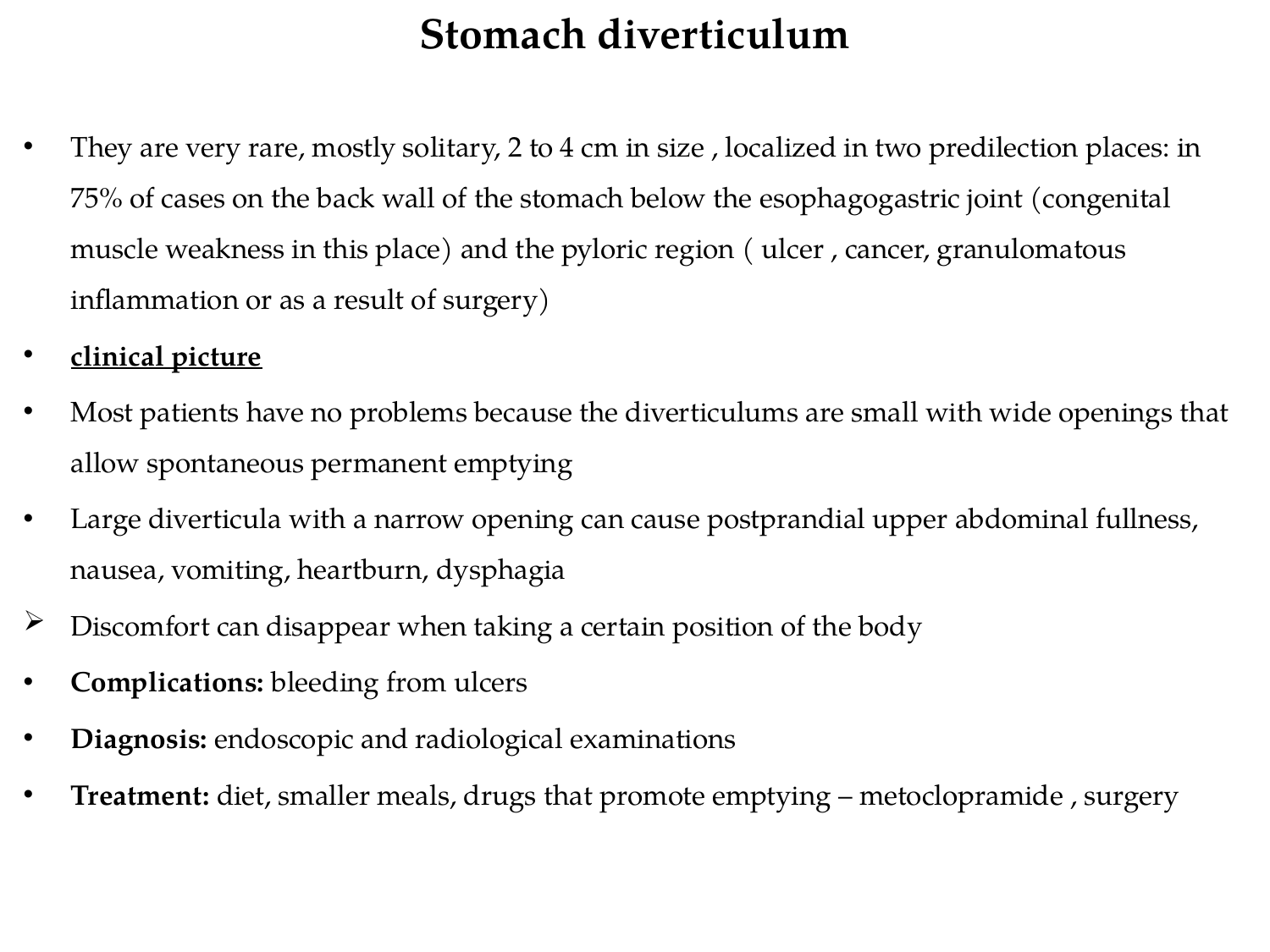

# Stomach diverticulum
They are very rare, mostly solitary, 2 to 4 cm in size , localized in two predilection places: in 75% of cases on the back wall of the stomach below the esophagogastric joint (congenital muscle weakness in this place) and the pyloric region ( ulcer , cancer, granulomatous inflammation or as a result of surgery)
clinical picture
Most patients have no problems because the diverticulums are small with wide openings that allow spontaneous permanent emptying
Large diverticula with a narrow opening can cause postprandial upper abdominal fullness, nausea, vomiting, heartburn, dysphagia
Discomfort can disappear when taking a certain position of the body
Complications: bleeding from ulcers
Diagnosis: endoscopic and radiological examinations
Treatment: diet, smaller meals, drugs that promote emptying – metoclopramide , surgery